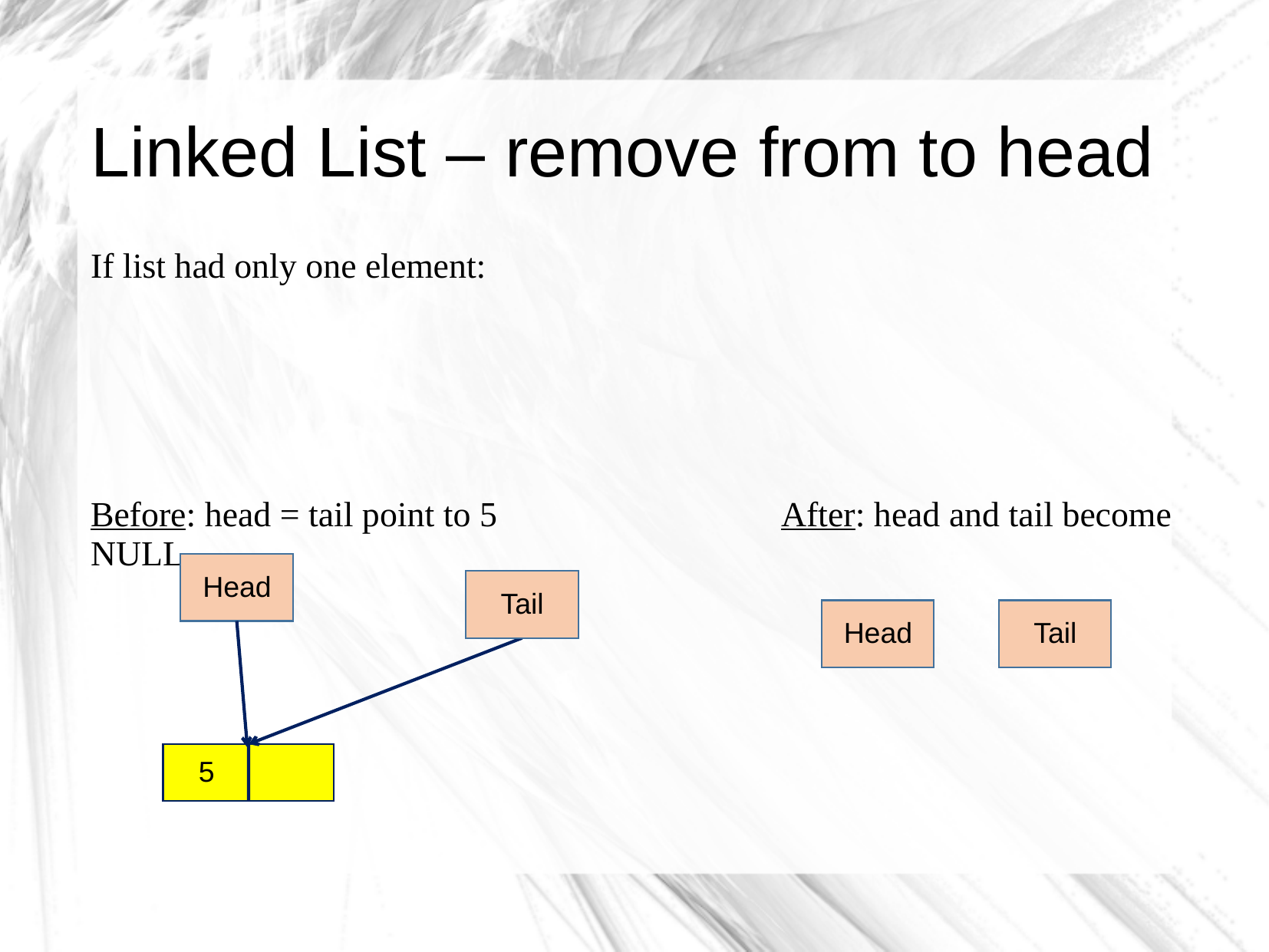

# Linked List – remove from to head
If list had only one element:

Before: head = tail point to 5			After: head and tail become NULL
Head
Tail
Head
Tail
   5